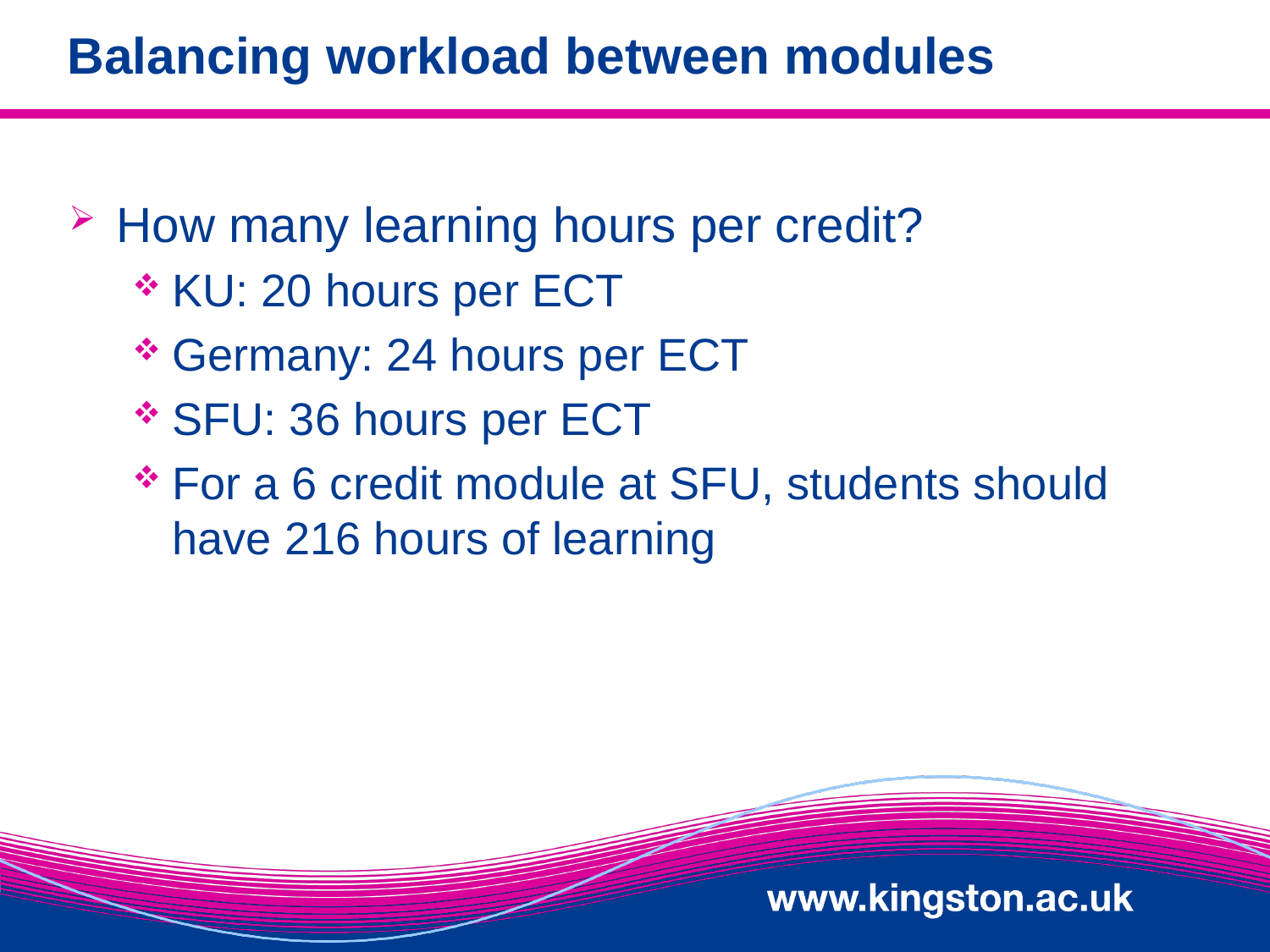

# Balancing workload between modules
How many learning hours per credit?
KU: 20 hours per ECT
Germany: 24 hours per ECT
SFU: 36 hours per ECT
For a 6 credit module at SFU, students should have 216 hours of learning